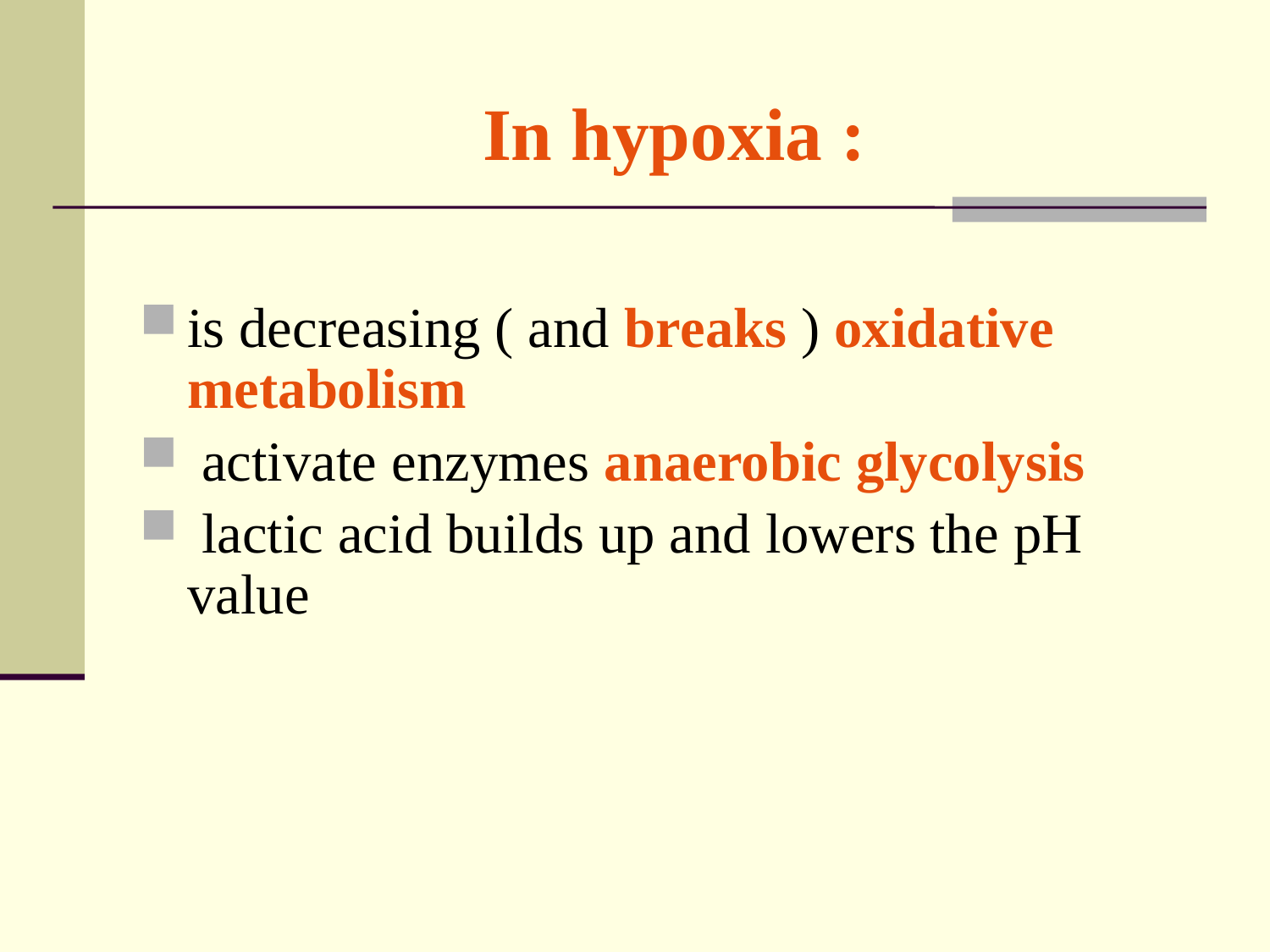

# In hypoxia :

is decreasing ( and breaks ) oxidative metabolism
 activate enzymes anaerobic glycolysis
 lactic acid builds up and lowers the pH value